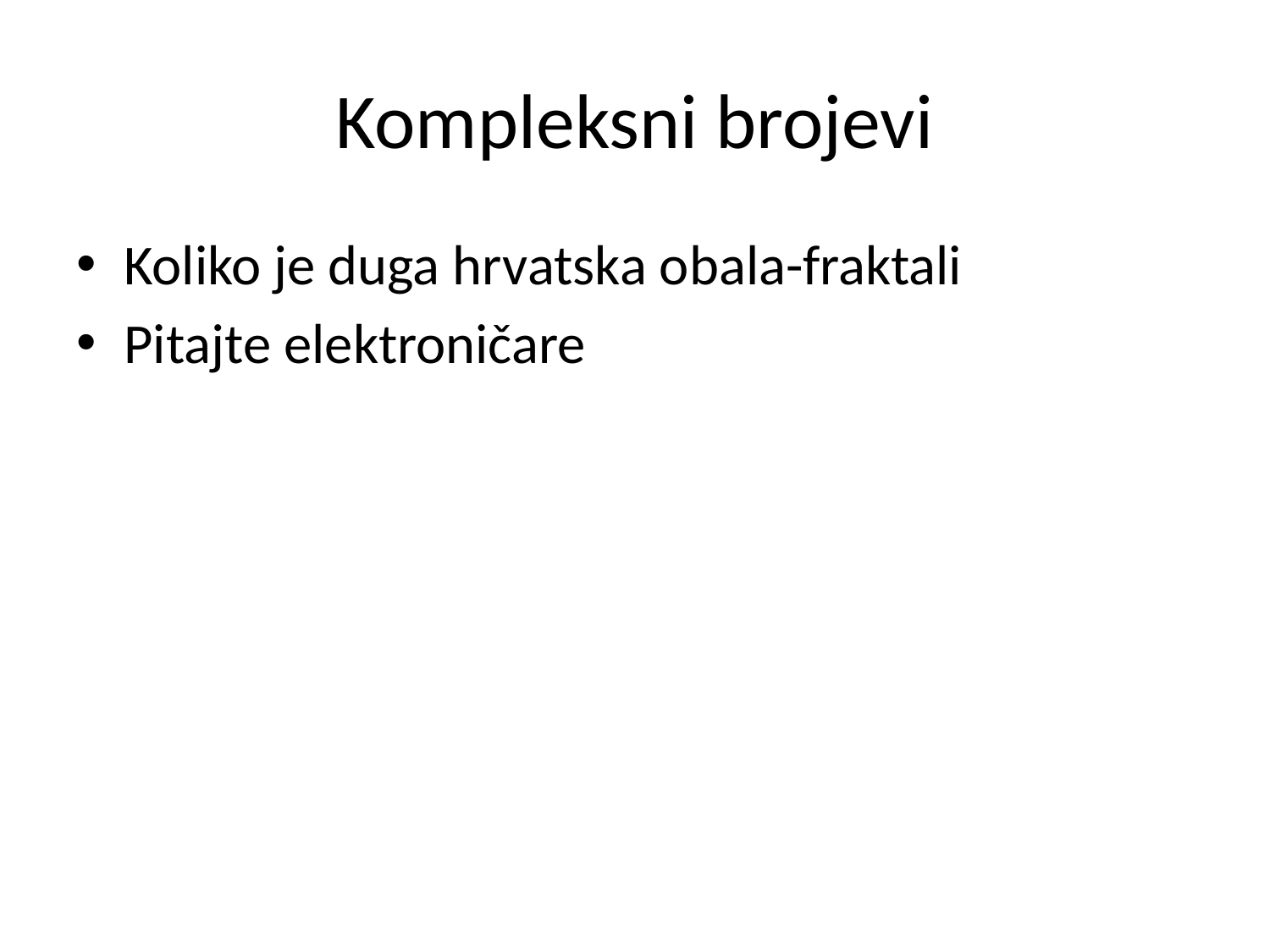

# Kompleksni brojevi
Koliko je duga hrvatska obala-fraktali
Pitajte elektroničare